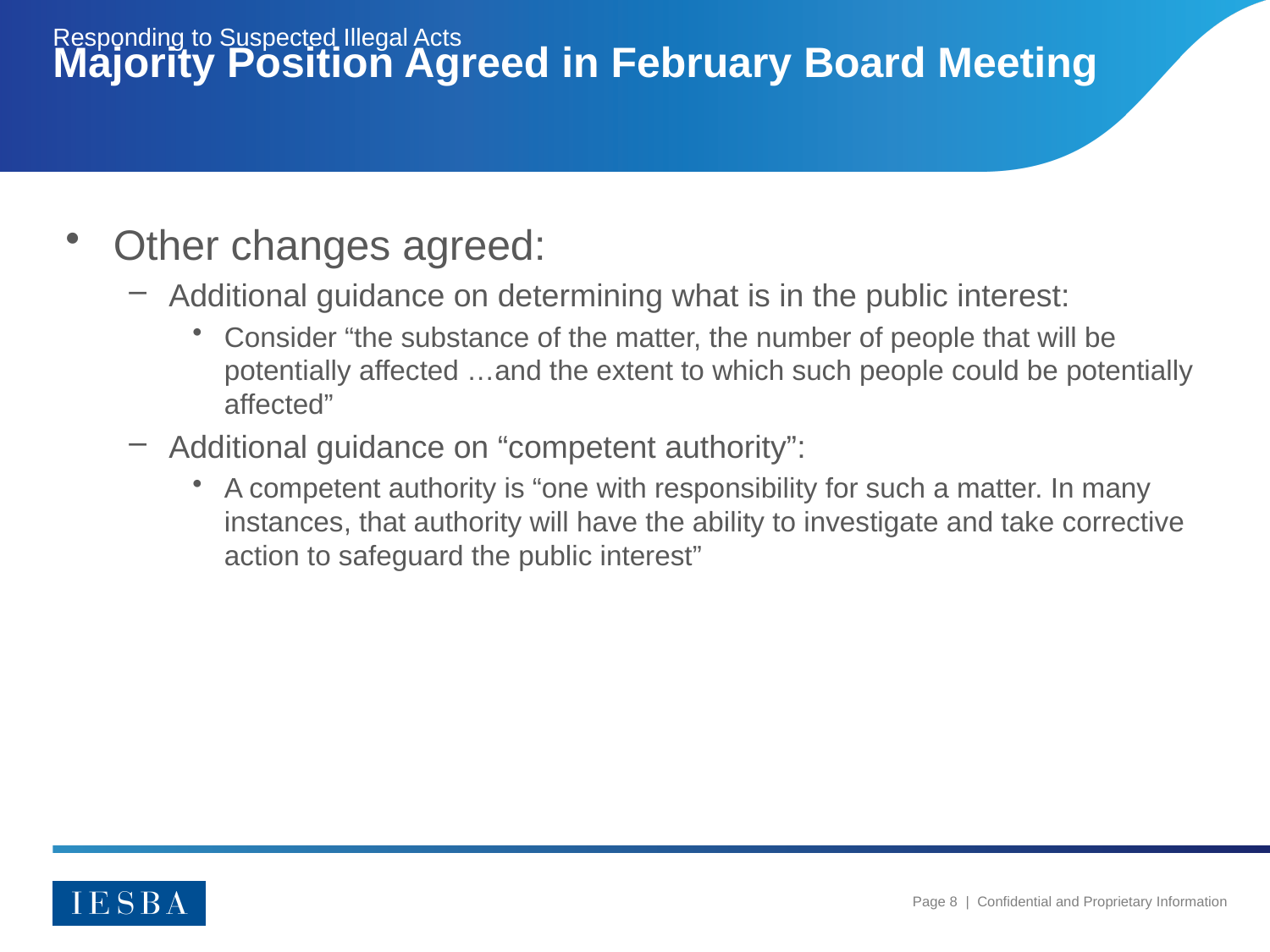

Responding to Suspected Illegal Acts

# Majority Position Agreed in February Board Meeting
Other changes agreed:
Additional guidance on determining what is in the public interest:
Consider “the substance of the matter, the number of people that will be potentially affected …and the extent to which such people could be potentially affected”
Additional guidance on “competent authority”:
A competent authority is “one with responsibility for such a matter. In many instances, that authority will have the ability to investigate and take corrective action to safeguard the public interest”